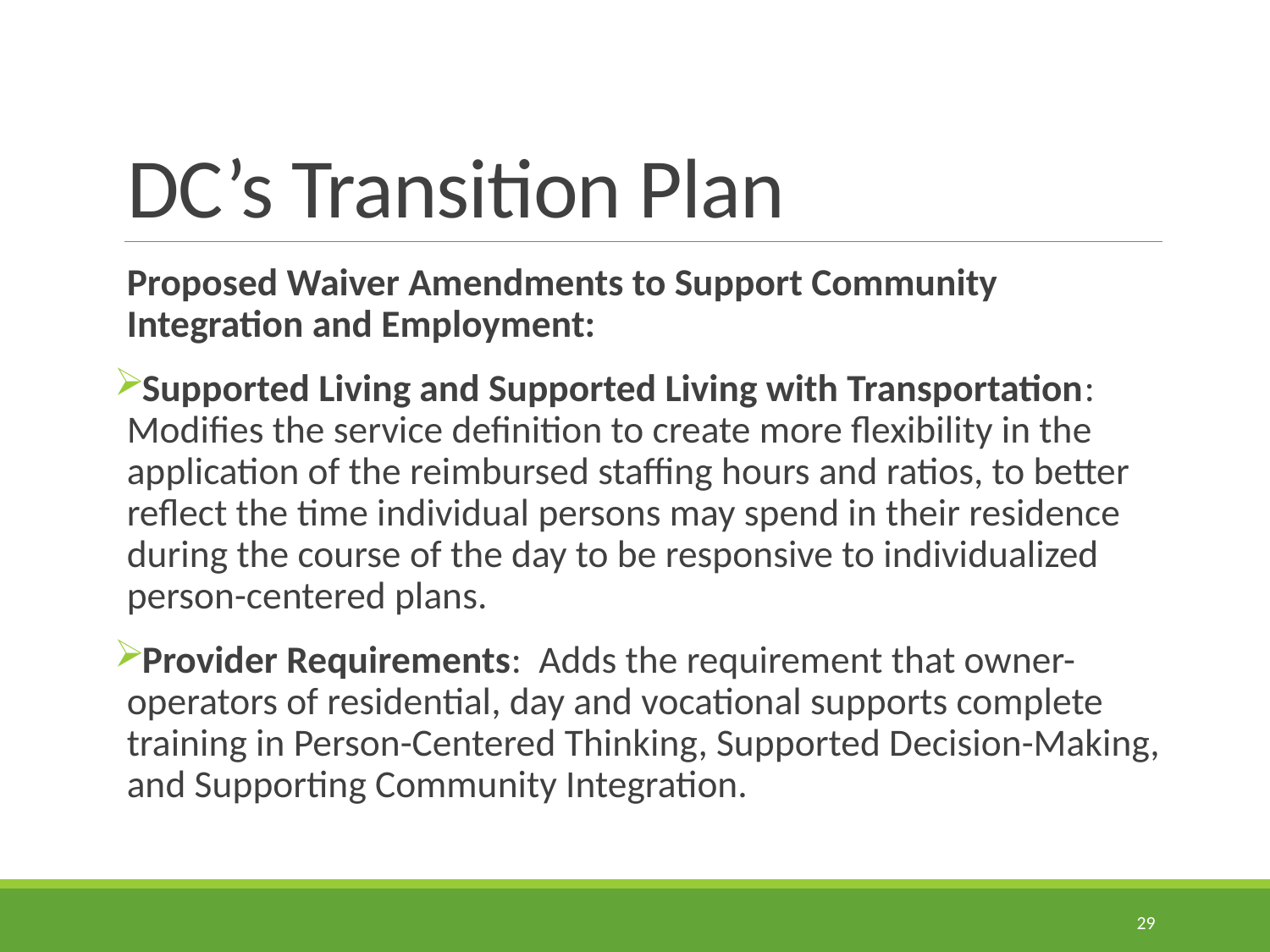

# DC’s Transition Plan
Proposed Waiver Amendments to Support Community Integration and Employment:
Supported Living and Supported Living with Transportation:  Modifies the service definition to create more flexibility in the application of the reimbursed staffing hours and ratios, to better reflect the time individual persons may spend in their residence during the course of the day to be responsive to individualized person-centered plans.
Provider Requirements:  Adds the requirement that owner-operators of residential, day and vocational supports complete training in Person-Centered Thinking, Supported Decision-Making, and Supporting Community Integration.

29